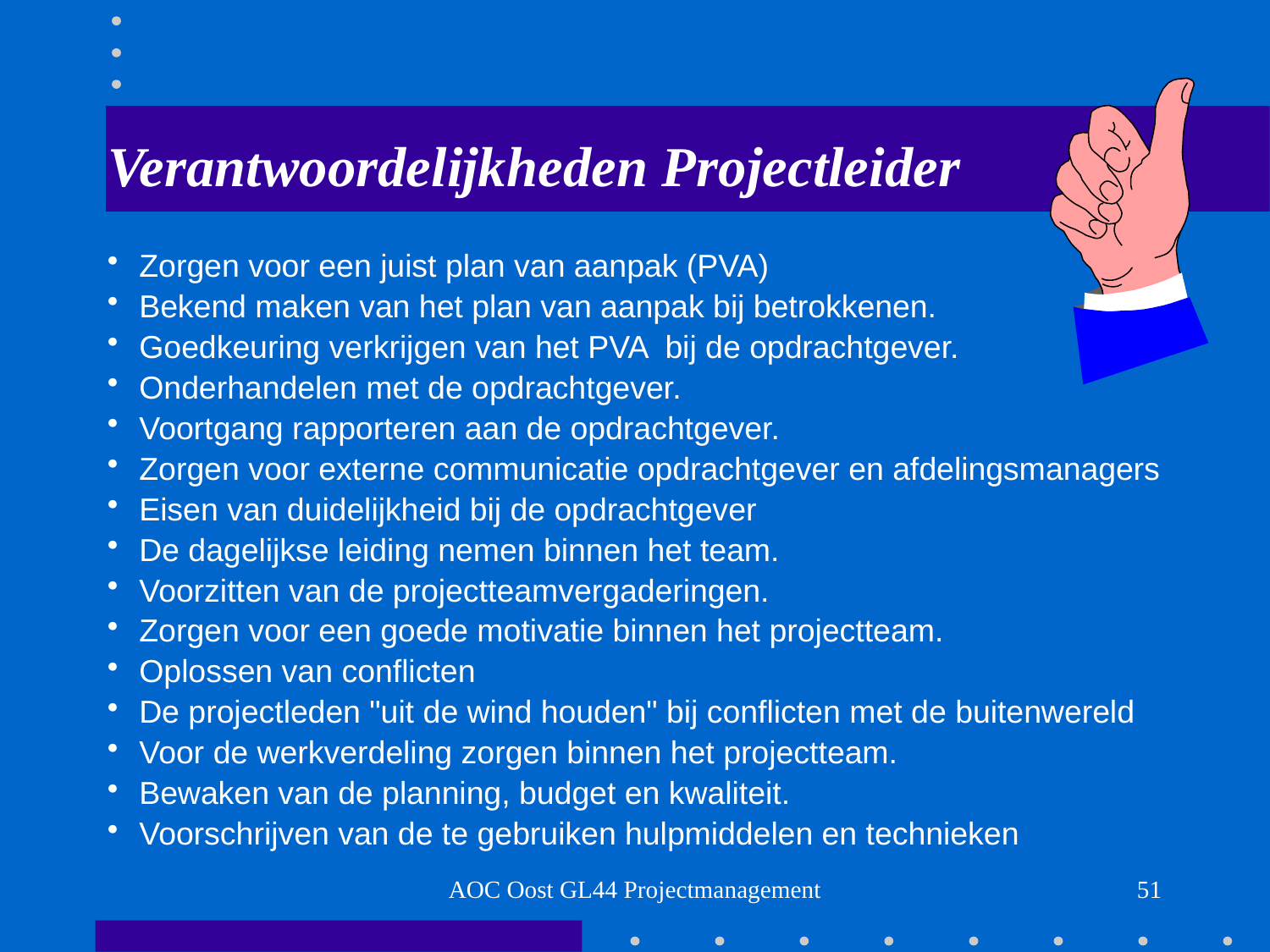

# Verantwoordelijkheden Projectleider

Zorgen voor een juist plan van aanpak (PVA)
Bekend maken van het plan van aanpak bij betrokkenen.
Goedkeuring verkrijgen van het PVA  bij de opdrachtgever.
Onderhandelen met de opdrachtgever.
Voortgang rapporteren aan de opdrachtgever.
Zorgen voor externe communicatie opdrachtgever en afdelingsmanagers
Eisen van duidelijkheid bij de opdrachtgever
De dagelijkse leiding nemen binnen het team.
Voorzitten van de projectteamvergaderingen.
Zorgen voor een goede motivatie binnen het projectteam.
Oplossen van conflicten
De projectleden "uit de wind houden" bij conflicten met de buitenwereld
Voor de werkverdeling zorgen binnen het projectteam.
Bewaken van de planning, budget en kwaliteit.
Voorschrijven van de te gebruiken hulpmiddelen en technieken
AOC Oost GL44 Projectmanagement
51